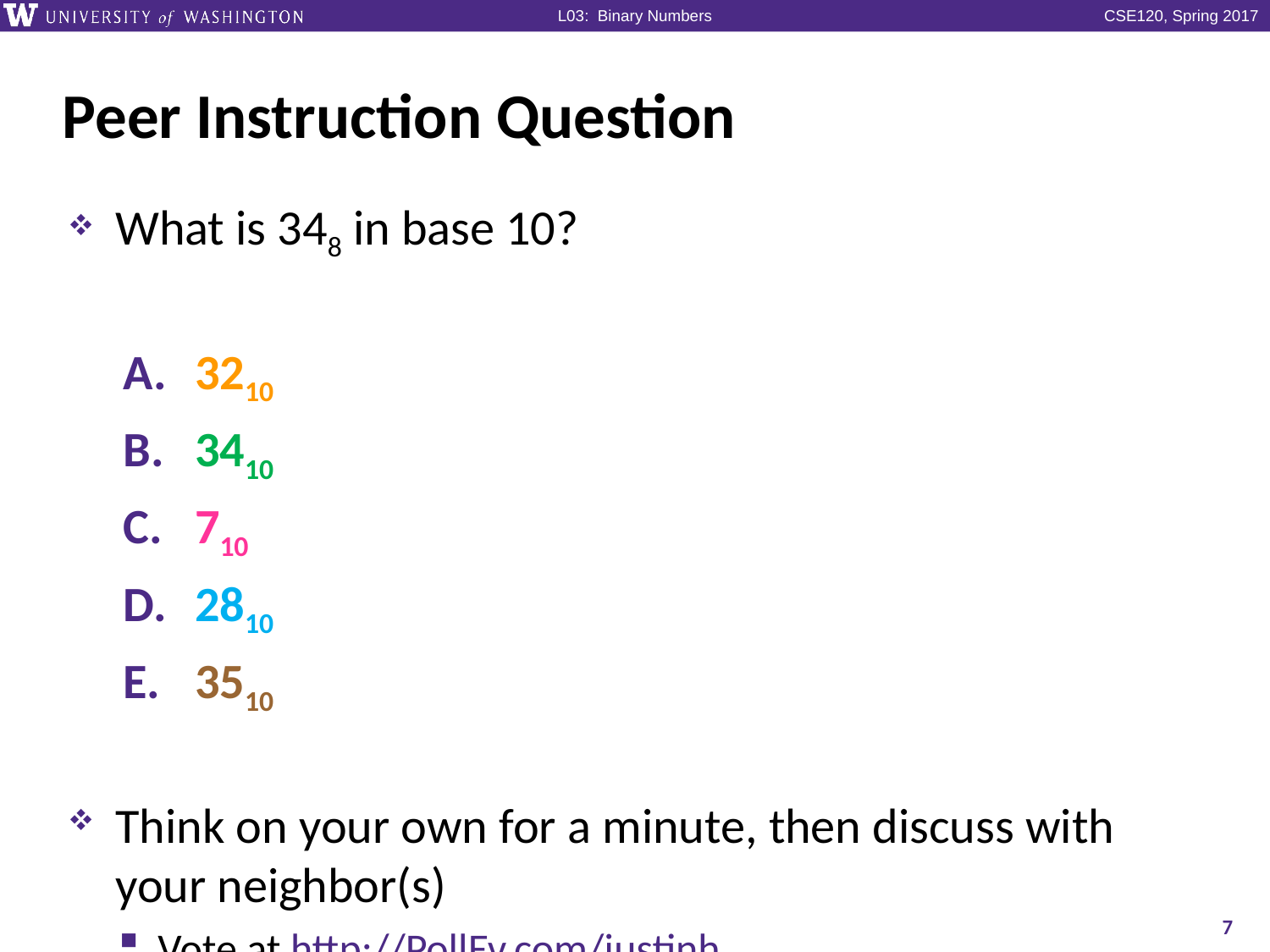

# Peer Instruction Question
What is 348 in base 10?

3210
3410
710
2810
3510

Think on your own for a minute, then discuss with your neighbor(s)
Vote at http://PollEv.com/justinh
7